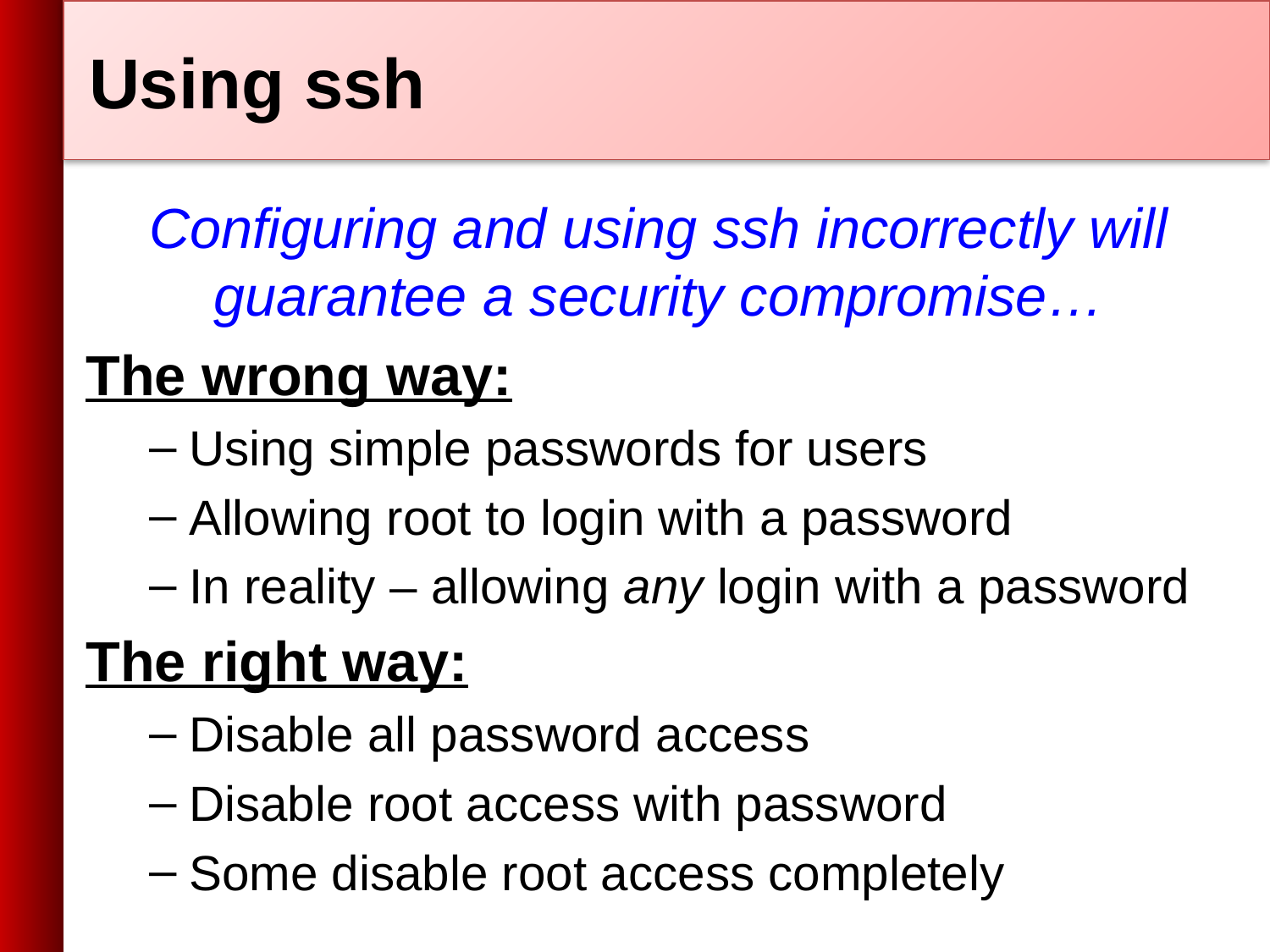

# Using ssh
Configuring and using ssh incorrectly will guarantee a security compromise…
The wrong way:
Using simple passwords for users
Allowing root to login with a password
In reality – allowing any login with a password
The right way:
Disable all password access
Disable root access with password
Some disable root access completely